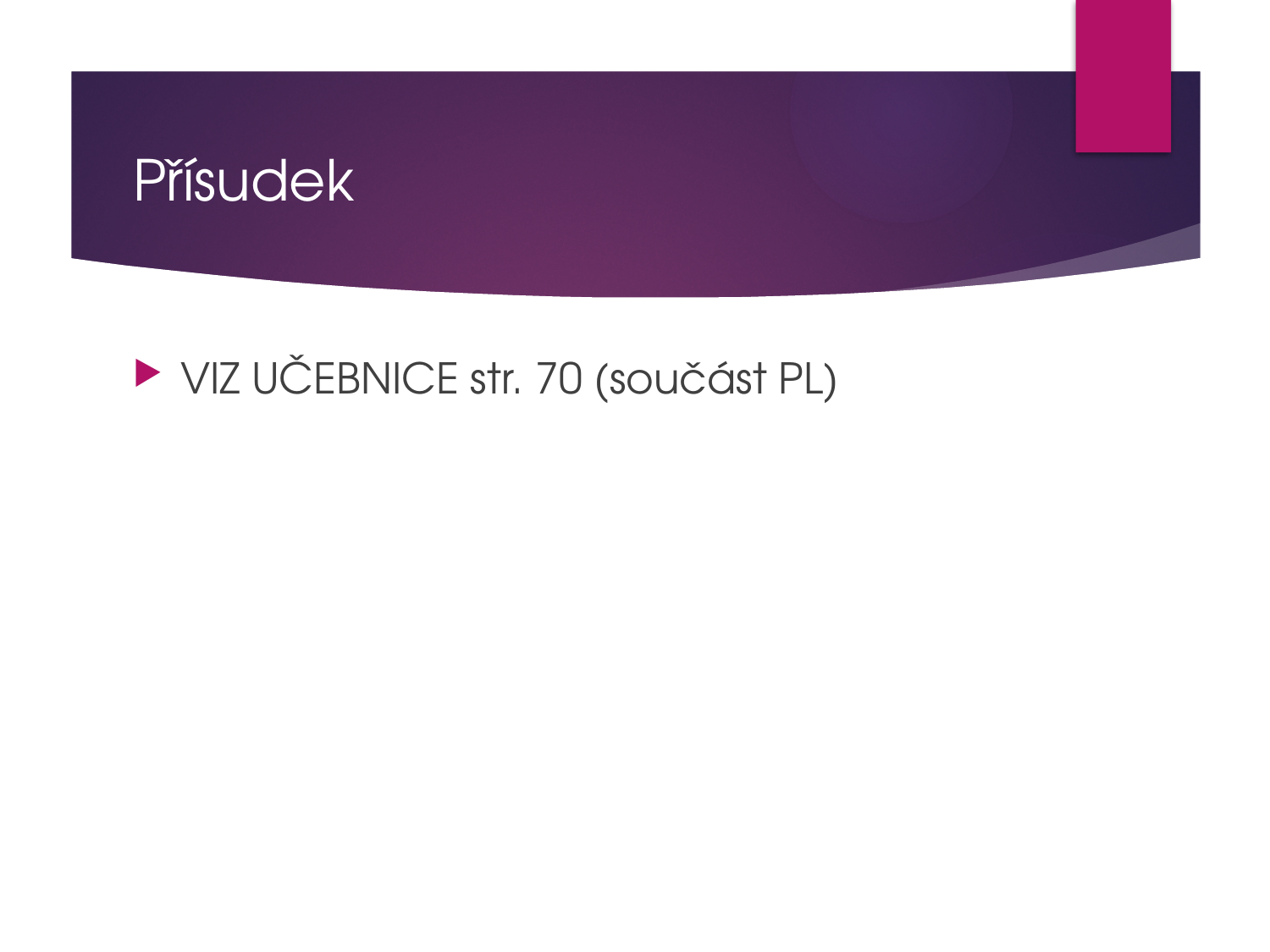

# Přísudek
VIZ UČEBNICE str. 70 (součást PL)